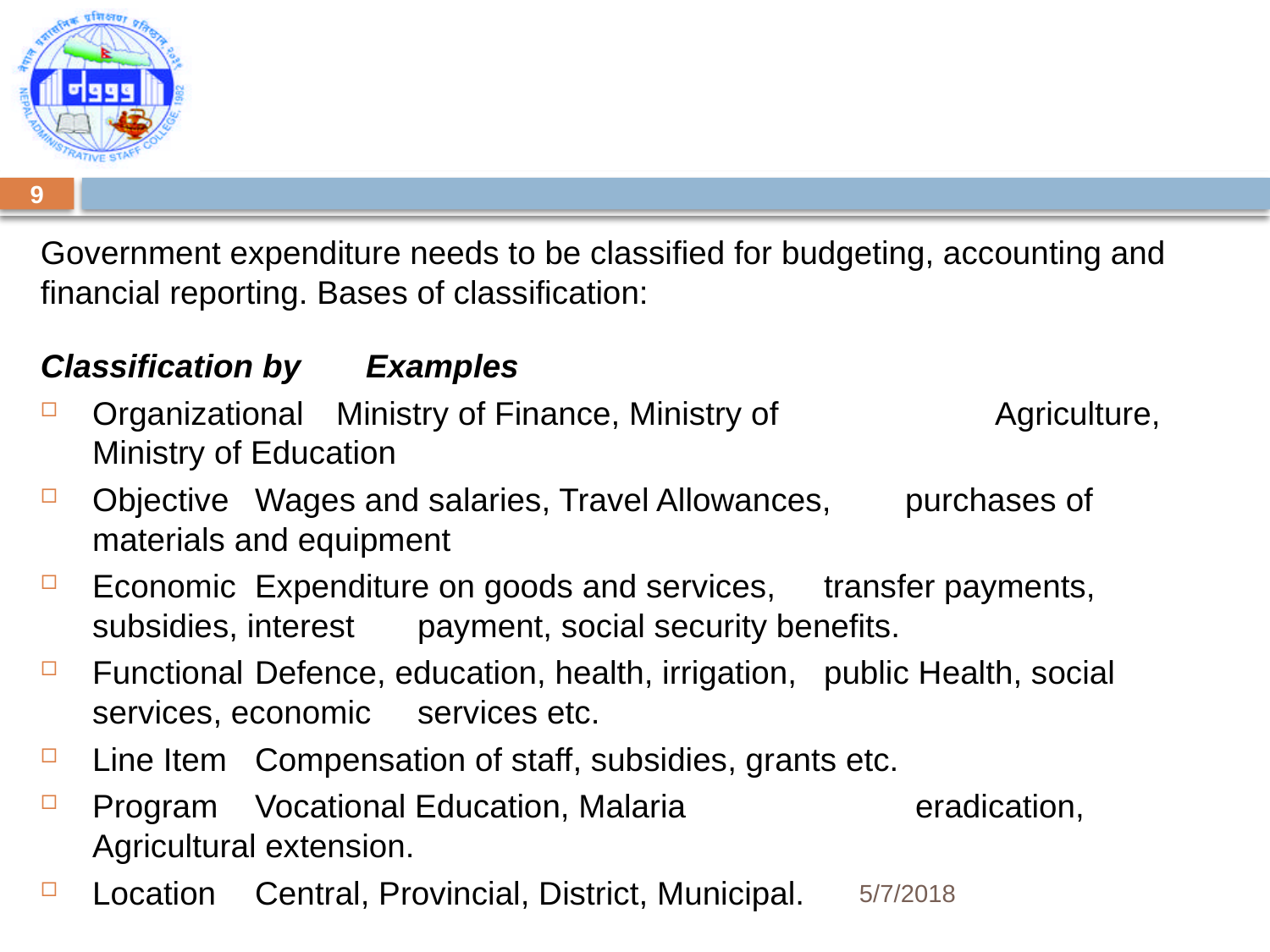

9
Government expenditure needs to be classified for budgeting, accounting and financial reporting. Bases of classification:

Classification by					Examples
Organizational		Ministry of Finance, Ministry of 							                   Agriculture, Ministry of Education
Objective			Wages and salaries, Travel Allowances, 							purchases of materials and equipment
Economic			Expenditure on goods and services, 								transfer payments, subsidies, interest 								payment, social security benefits.
Functional 			Defence, education, health, irrigation, 								public Health, social services, economic 							services etc.
Line Item			Compensation of staff, subsidies, grants etc.
Program			Vocational Education, Malaria 							                   eradication, Agricultural extension.
Location			Central, Provincial, District, Municipal.
5/7/2018